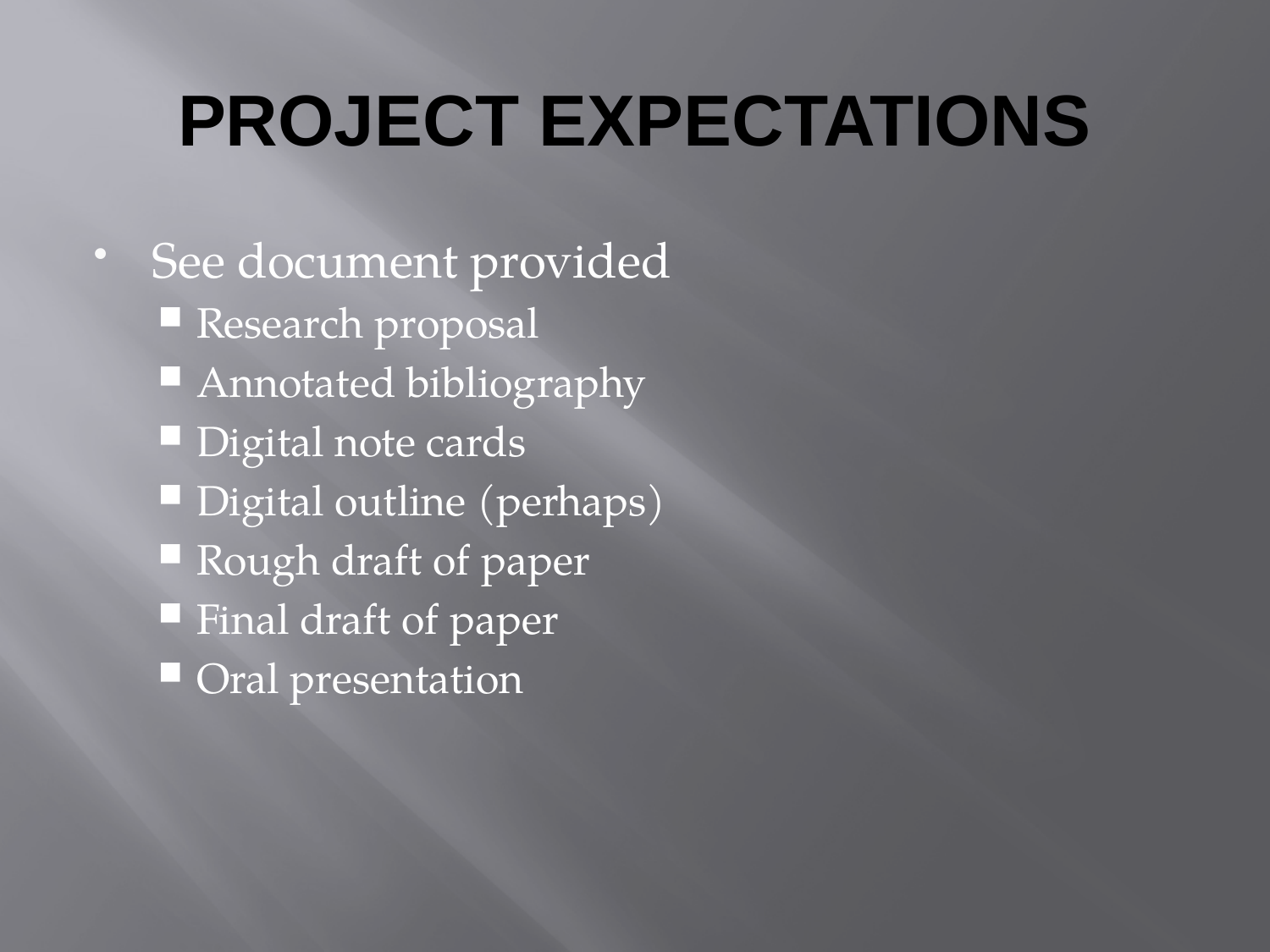

# PROJECT EXPECTATIONS
See document provided
Research proposal
Annotated bibliography
Digital note cards
Digital outline (perhaps)
Rough draft of paper
Final draft of paper
Oral presentation